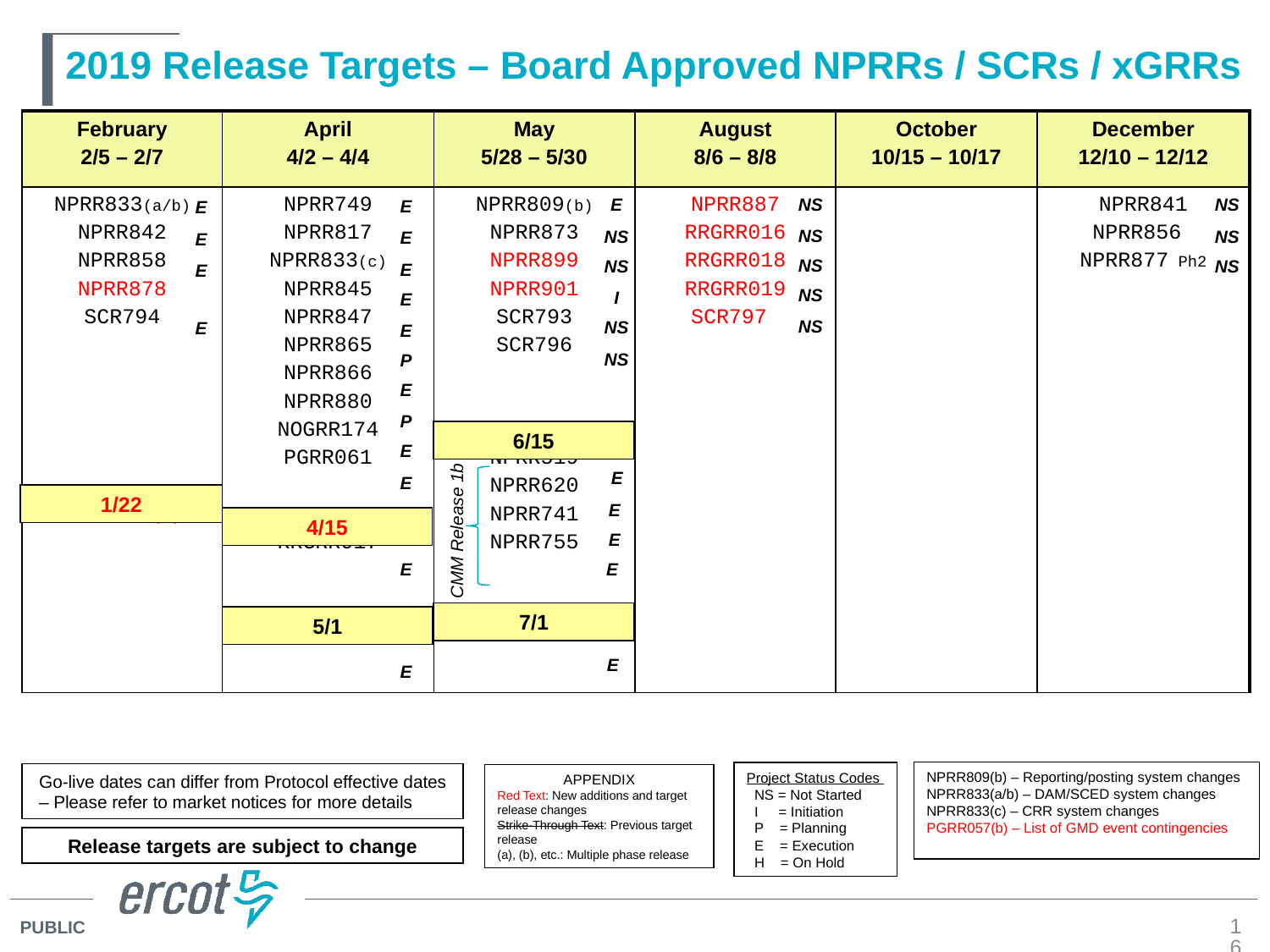

# 2019 Release Targets – Board Approved NPRRs / SCRs / xGRRs
| February 2/5 – 2/7 | April 4/2 – 4/4 | May 5/28 – 5/30 | August 8/6 – 8/8 | October 10/15 – 10/17 | December 12/10 – 12/12 |
| --- | --- | --- | --- | --- | --- |
| NPRR833(a/b) NPRR842 NPRR858 NPRR878 SCR794 PGRR057(b) | NPRR749 NPRR817 NPRR833(c) NPRR845 NPRR847 NPRR865 NPRR866 NPRR880 NOGRR174 PGRR061 RRGRR017 VCMRR022 | NPRR809(b) NPRR873 NPRR899 NPRR901 SCR793 SCR796 NPRR519 NPRR620 NPRR741 NPRR755 NPRR821 | NPRR887 RRGRR016 RRGRR018 RRGRR019 SCR797 |  | NPRR841 NPRR856 NPRR877 Ph2 |
NS

NS

NS

NS

NS

NS

NS

NS

E

NS

NS

I

NS

NS
E

E

E

E

E

P

E

P

E

E

E

E

E

E

E

E

E

E

E

E
6/15

1/22
4/15
CMM Release 1b
7/1
5/1
E
NPRR809(b) – Reporting/posting system changes
NPRR833(a/b) – DAM/SCED system changes
NPRR833(c) – CRR system changes
PGRR057(b) – List of GMD event contingencies

Project Status Codes
  NS = Not Started
  I     = Initiation
  P    = Planning
  E    = Execution
  H    = On Hold
Go-live dates can differ from Protocol effective dates – Please refer to market notices for more details
APPENDIX
Red Text: New additions and target release changes
Strike-Through Text: Previous target release
(a), (b), etc.: Multiple phase release
Release targets are subject to change
16